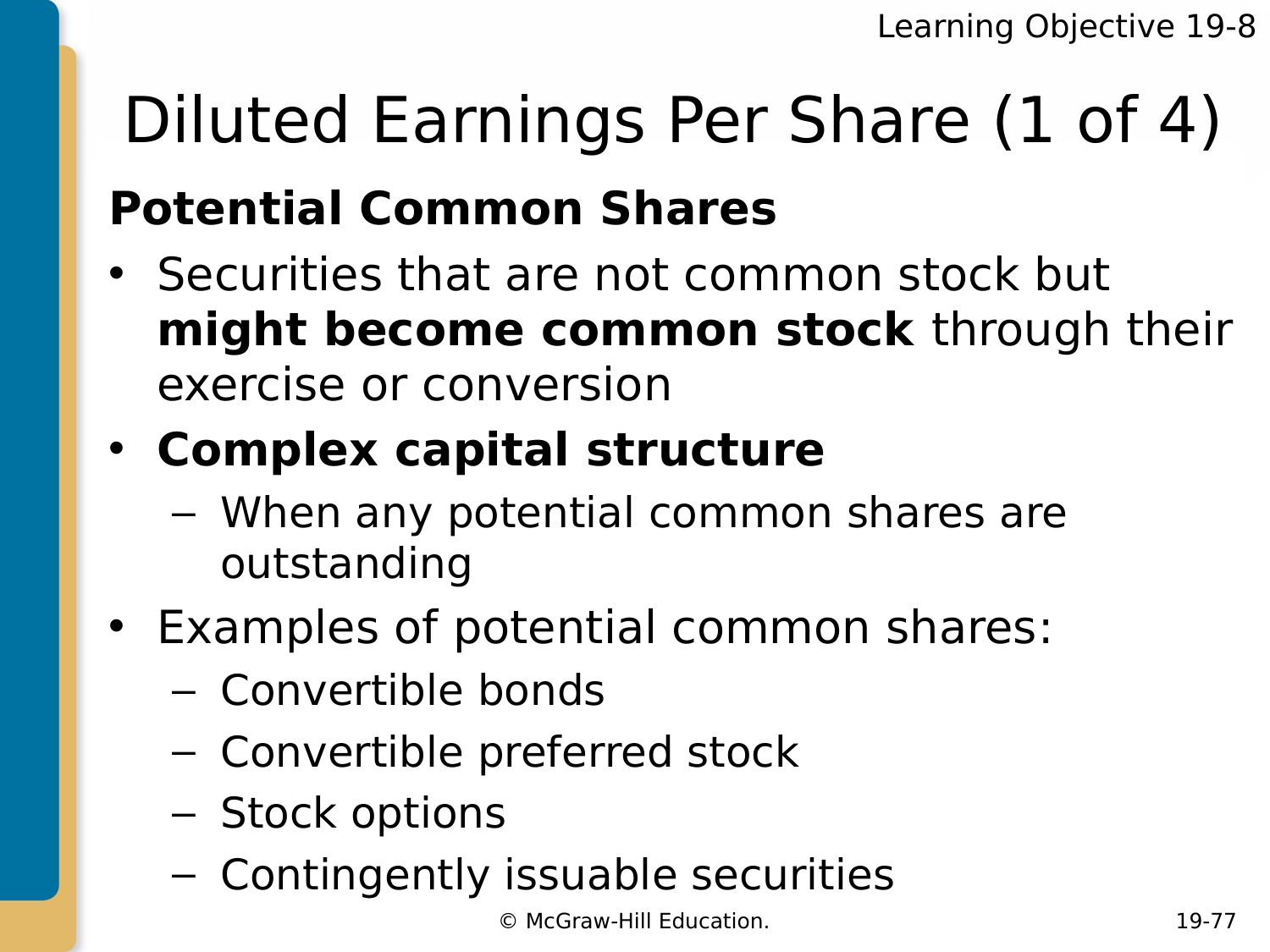

Learning Objective 19-8
# Diluted Earnings Per Share (1 of 4)
Potential Common Shares
Securities that are not common stock but might become common stock through their exercise or conversion
Complex capital structure
When any potential common shares are outstanding
Examples of potential common shares:
Convertible bonds
Convertible preferred stock
Stock options
Contingently issuable securities